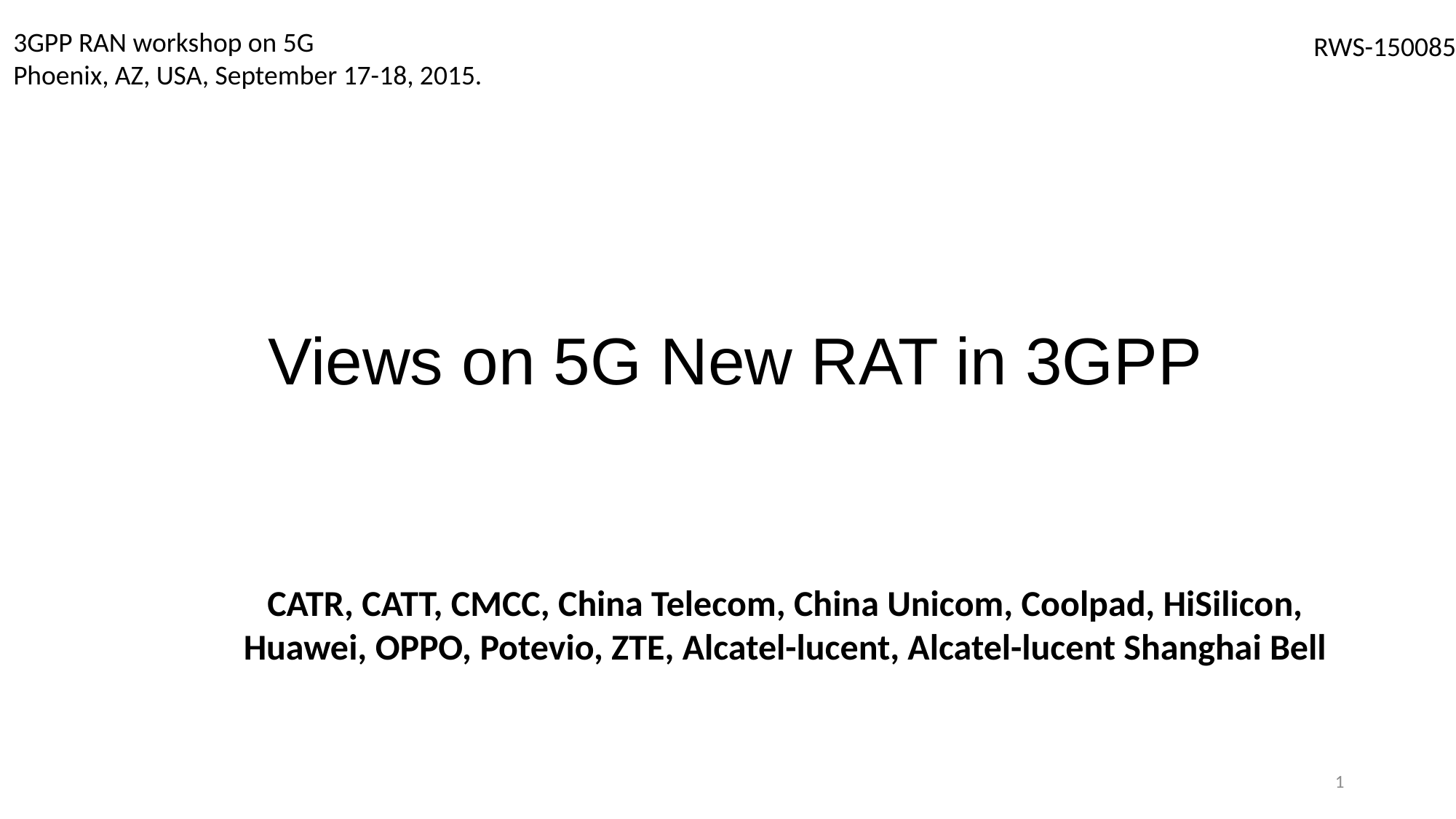

3GPP RAN workshop on 5G
Phoenix, AZ, USA, September 17-18, 2015.
RWS-150085
# Views on 5G New RAT in 3GPP

CATR, CATT, CMCC, China Telecom, China Unicom, Coolpad, HiSilicon, Huawei, OPPO, Potevio, ZTE, Alcatel-lucent, Alcatel-lucent Shanghai Bell
1